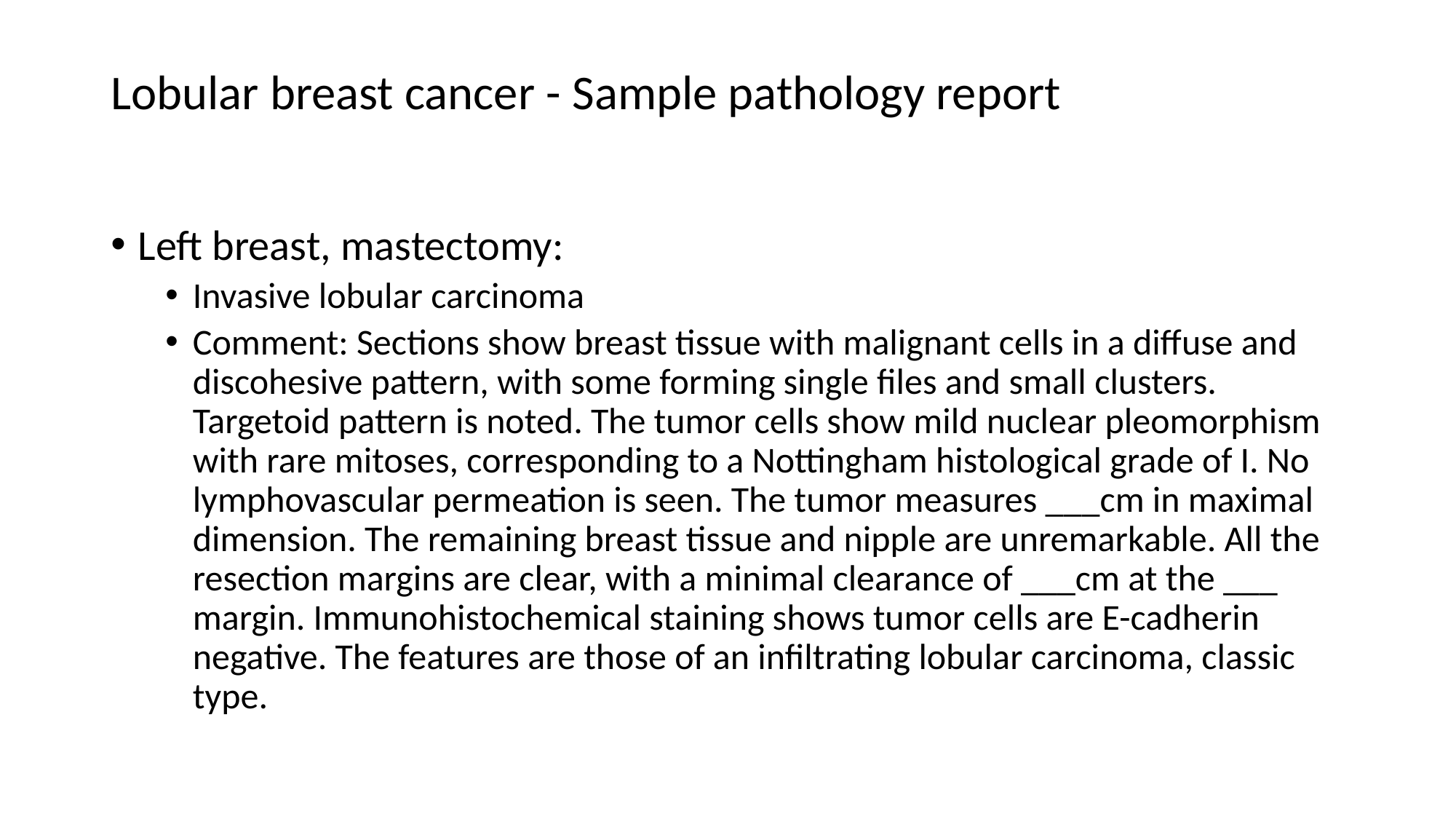

# Lobular breast cancer - Sample pathology report
Left breast, mastectomy:
Invasive lobular carcinoma
Comment: Sections show breast tissue with malignant cells in a diffuse and discohesive pattern, with some forming single files and small clusters. Targetoid pattern is noted. The tumor cells show mild nuclear pleomorphism with rare mitoses, corresponding to a Nottingham histological grade of I. No lymphovascular permeation is seen. The tumor measures ___cm in maximal dimension. The remaining breast tissue and nipple are unremarkable. All the resection margins are clear, with a minimal clearance of ___cm at the ___ margin. Immunohistochemical staining shows tumor cells are E-cadherin negative. The features are those of an infiltrating lobular carcinoma, classic type.